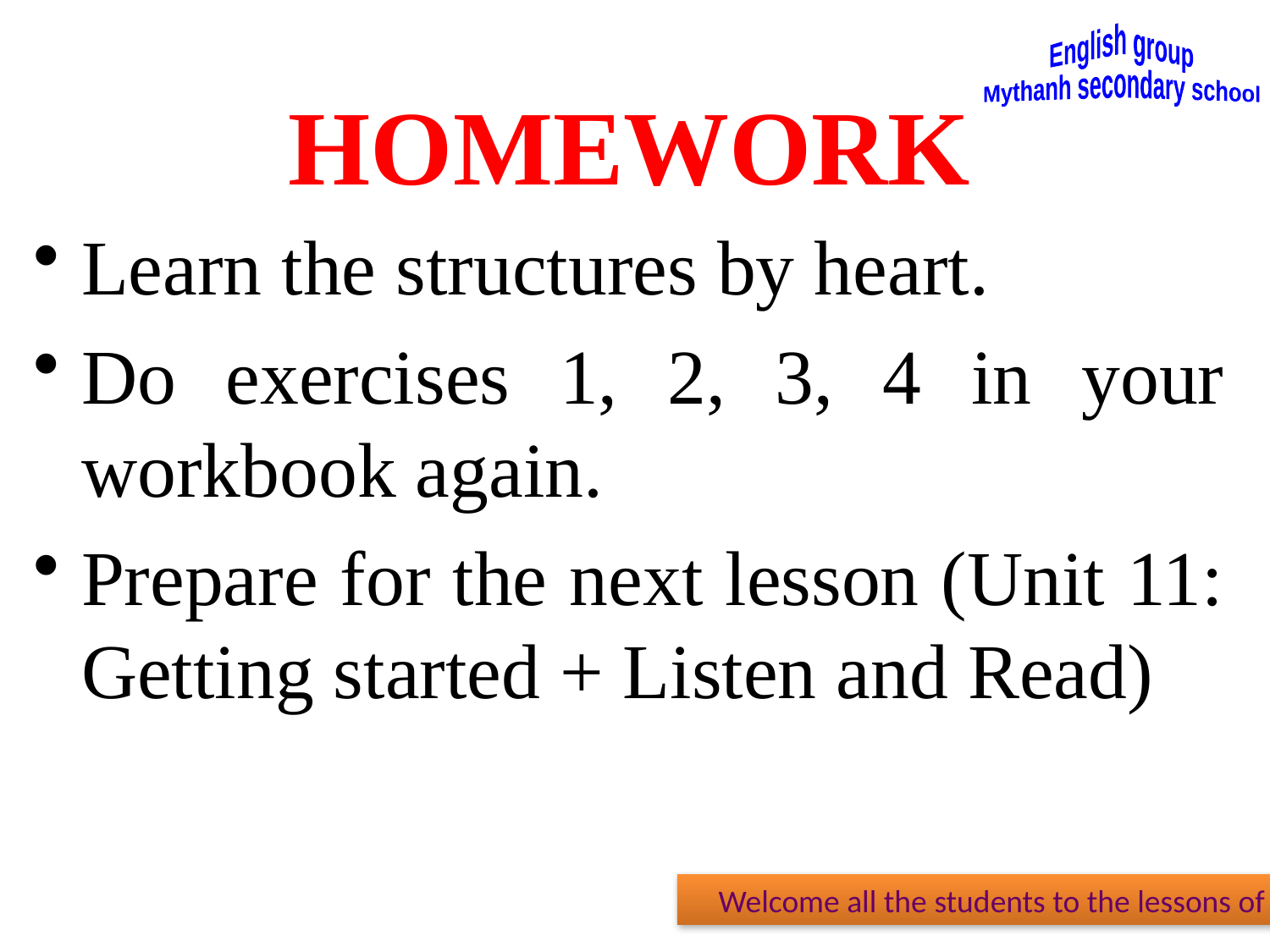

English group
Mythanh secondary school
HOMEWORK
Learn the structures by heart.
Do exercises 1, 2, 3, 4 in your workbook again.
Prepare for the next lesson (Unit 11: Getting started + Listen and Read)
    Welcome all the students to the lessons of English group - My Thanh Secondary school.